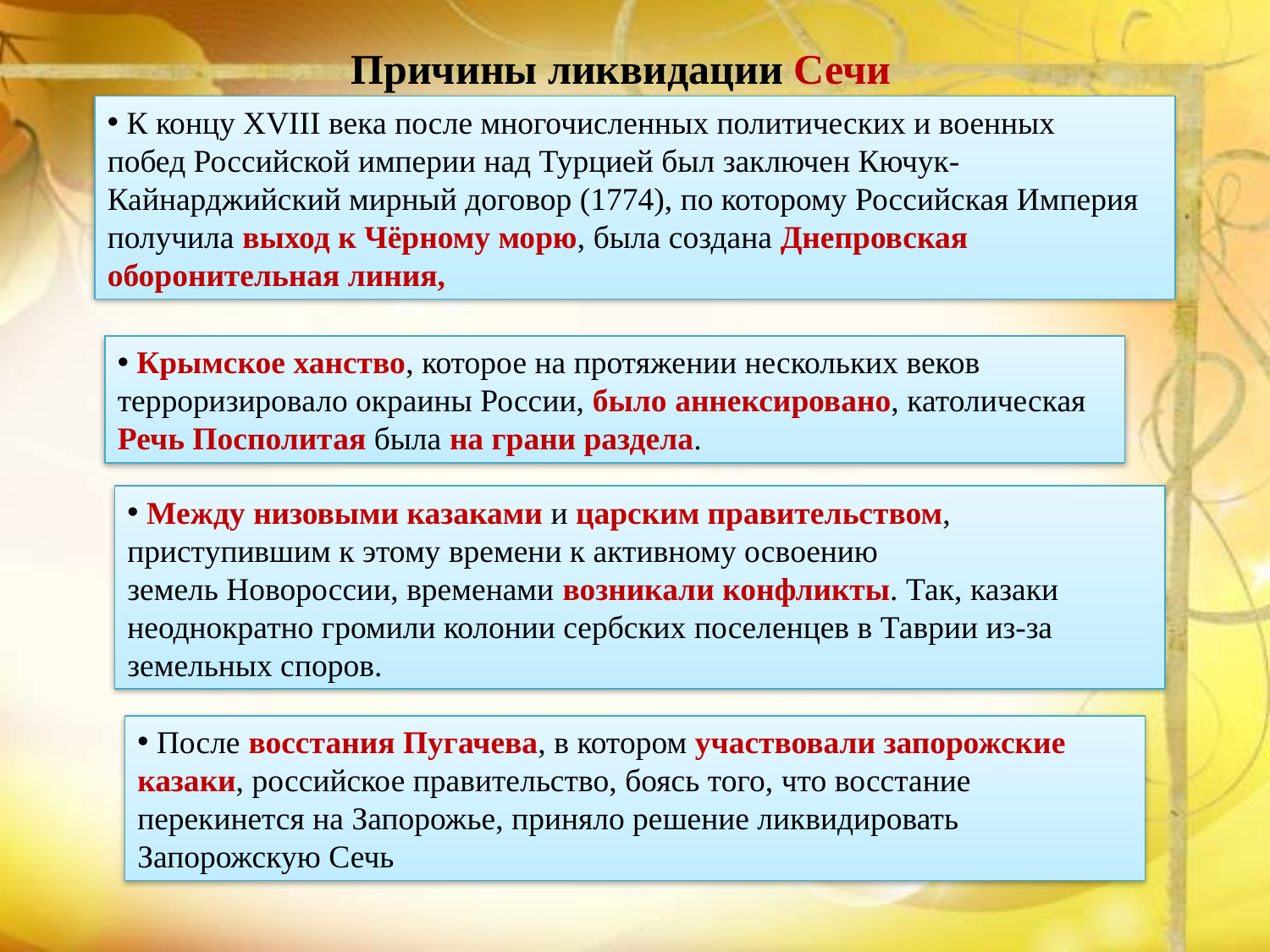

Причины ликвидации Сечи
 К концу XVIII века после многочисленных политических и военных побед Российской империи над Турцией был заключен Кючук-Кайнарджийский мирный договор (1774), по которому Российская Империя получила выход к Чёрному морю, была создана Днепровская оборонительная линия,
 Крымское ханство, которое на протяжении нескольких веков терроризировало окраины России, было аннексировано, католическая Речь Посполитая была на грани раздела.
 Между низовыми казаками и царским правительством, приступившим к этому времени к активному освоению земель Новороссии, временами возникали конфликты. Так, казаки неоднократно громили колонии сербских поселенцев в Таврии из-за земельных споров.
 После восстания Пугачева, в котором участвовали запорожские казаки, российское правительство, боясь того, что восстание перекинется на Запорожье, приняло решение ликвидировать Запорожскую Сечь